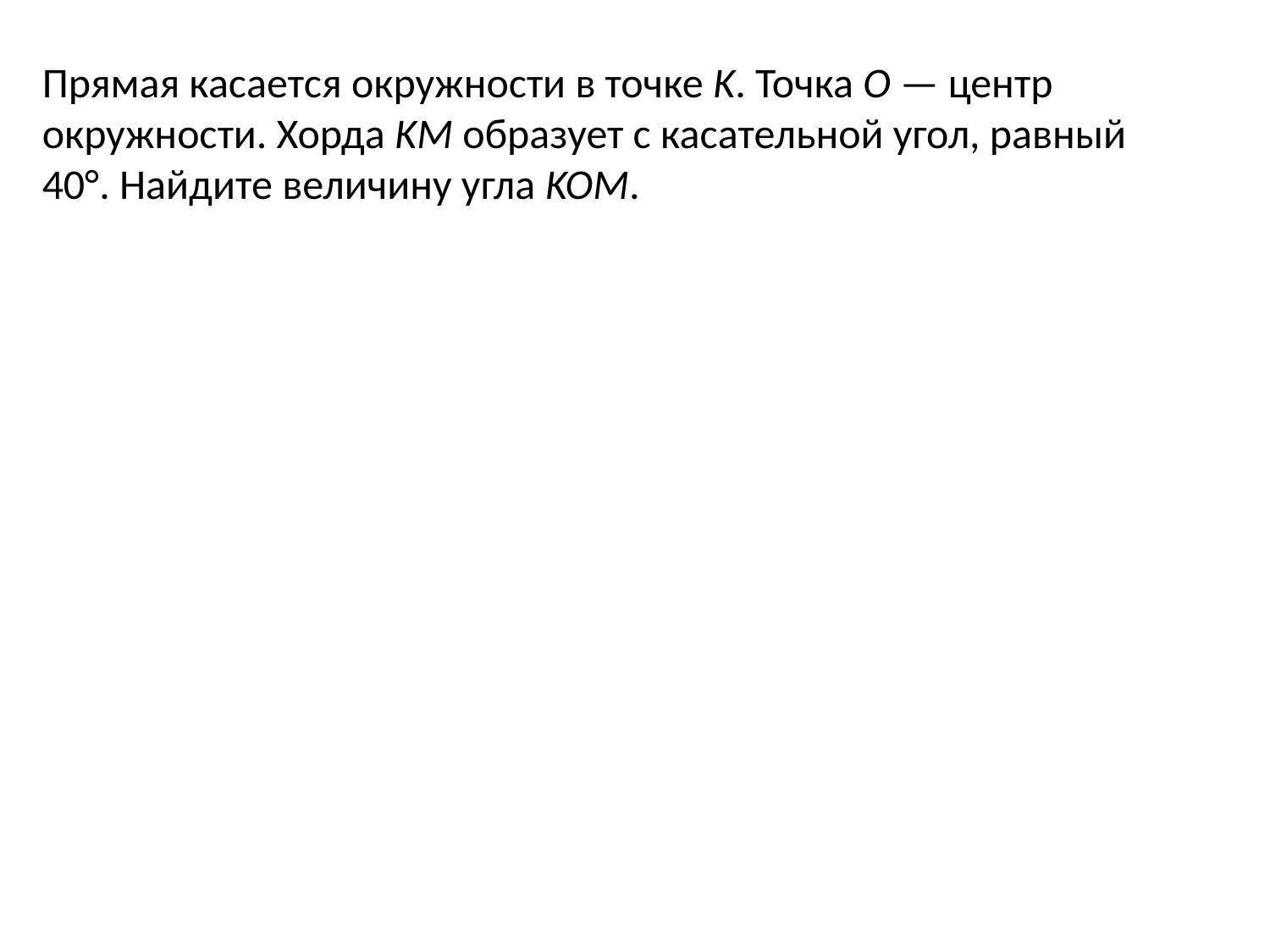

Прямая касается окружности в точке K. Точка O — центр окружности. Хорда KM образует с касательной угол, равный 40°. Найдите величину угла KOM.